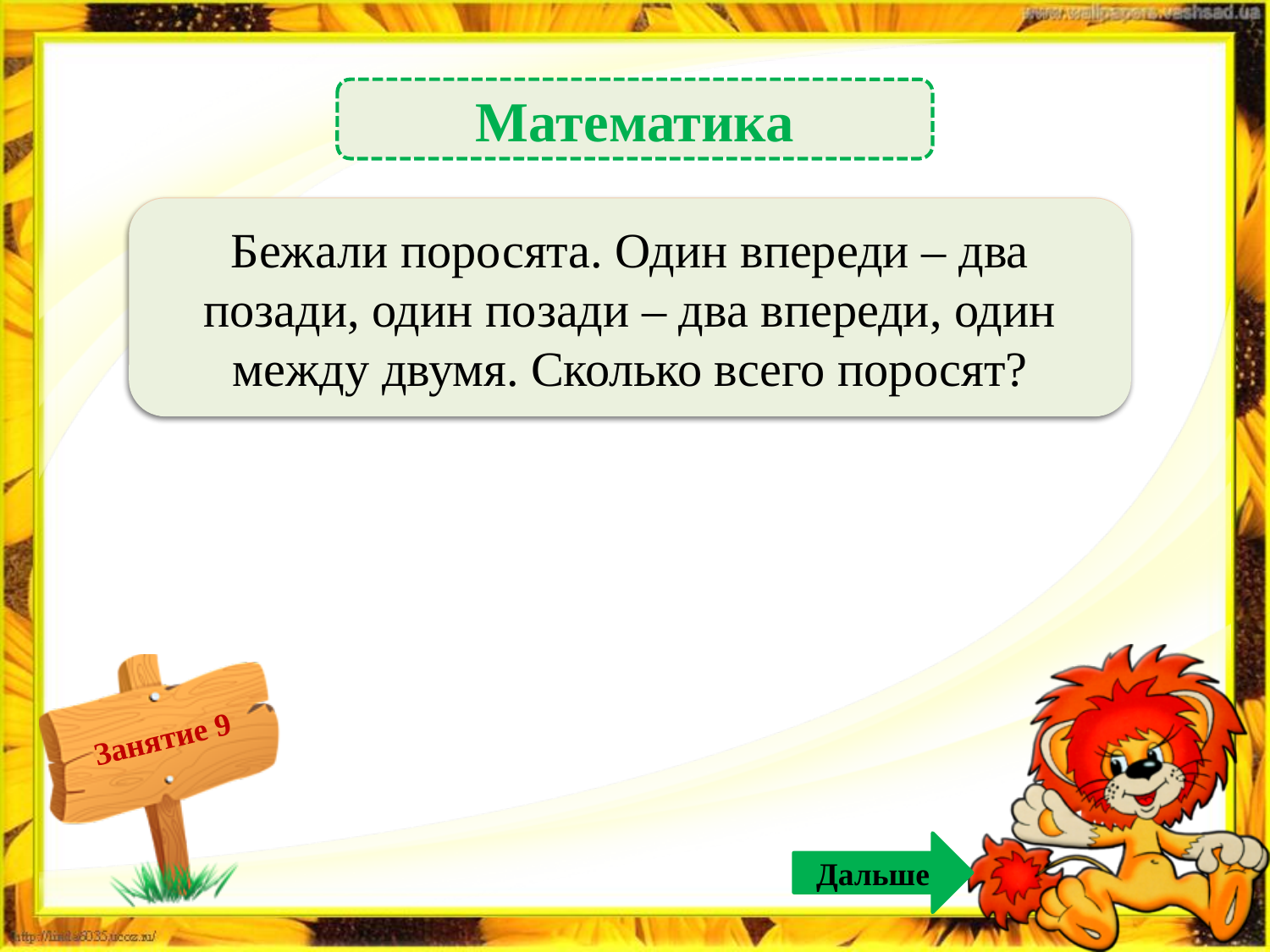

Математика
 3 поросёнка – 1б.
Бежали поросята. Один впереди – два позади, один позади – два впереди, один между двумя. Сколько всего поросят?

Дальше